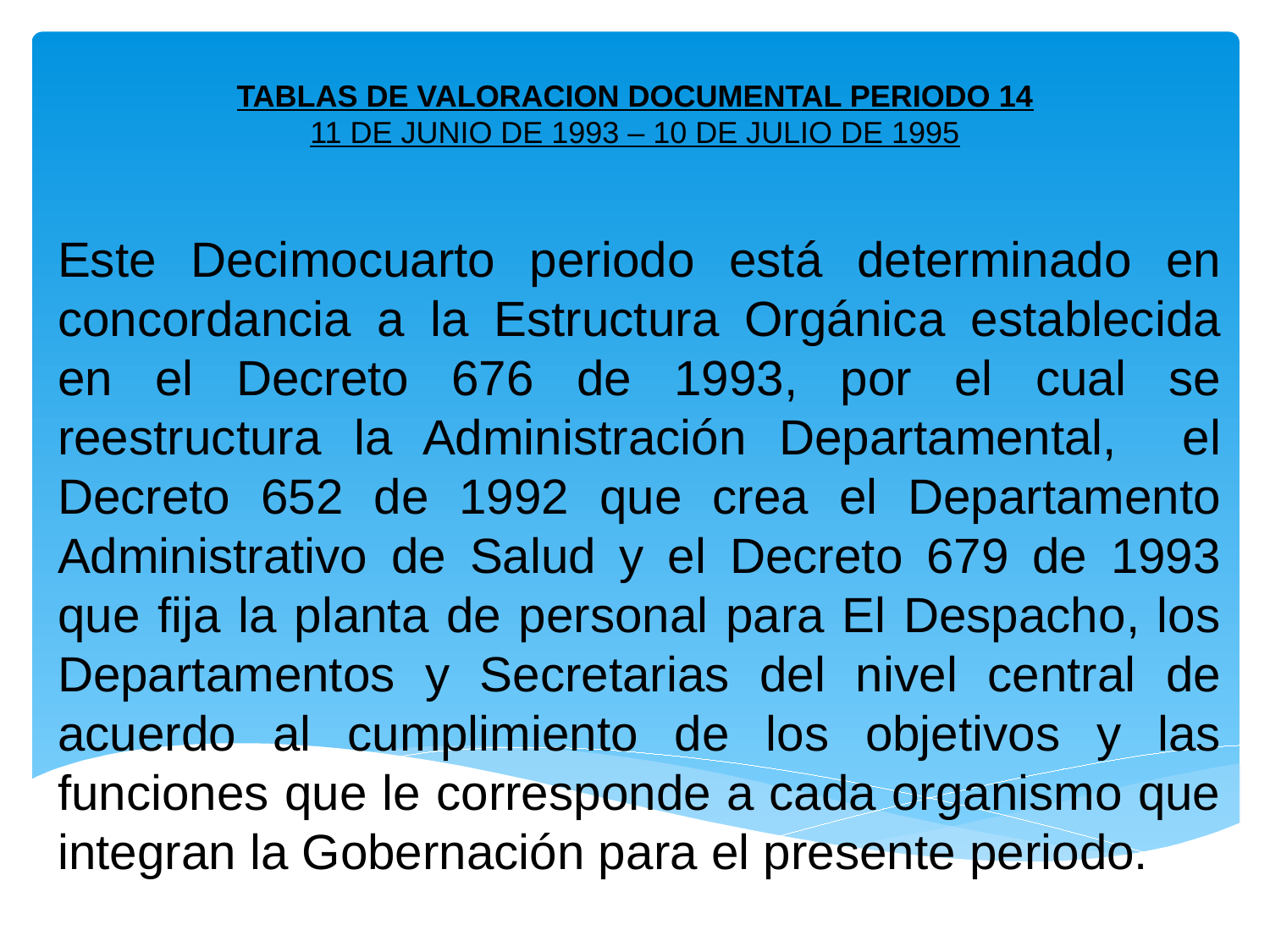

# TABLAS DE VALORACION DOCUMENTAL PERIODO 14 11 DE JUNIO DE 1993 – 10 DE JULIO DE 1995

Este Decimocuarto periodo está determinado en concordancia a la Estructura Orgánica establecida en el Decreto 676 de 1993, por el cual se reestructura la Administración Departamental,  el Decreto 652 de 1992 que crea el Departamento Administrativo de Salud y el Decreto 679 de 1993 que fija la planta de personal para El Despacho, los Departamentos y Secretarias del nivel central de acuerdo al cumplimiento de los objetivos y las funciones que le corresponde a cada organismo que integran la Gobernación para el presente periodo.